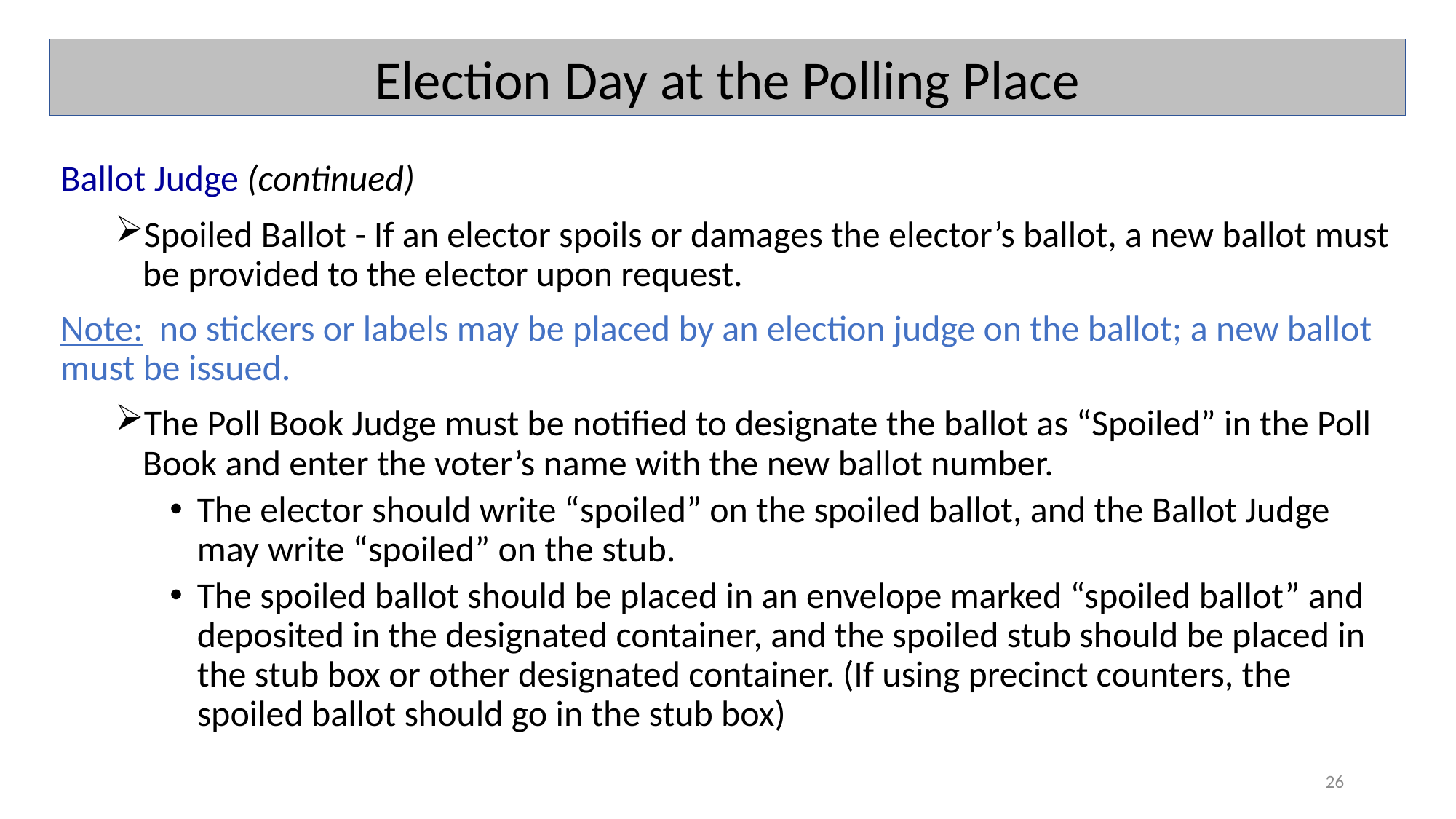

Election Day at the Polling Place
Ballot Judge (continued)
Spoiled Ballot - If an elector spoils or damages the elector’s ballot, a new ballot must be provided to the elector upon request.
Note:  no stickers or labels may be placed by an election judge on the ballot; a new ballot must be issued.
The Poll Book Judge must be notified to designate the ballot as “Spoiled” in the Poll Book and enter the voter’s name with the new ballot number.
The elector should write “spoiled” on the spoiled ballot, and the Ballot Judge may write “spoiled” on the stub.
The spoiled ballot should be placed in an envelope marked “spoiled ballot” and deposited in the designated container, and the spoiled stub should be placed in the stub box or other designated container. (If using precinct counters, the spoiled ballot should go in the stub box)

26